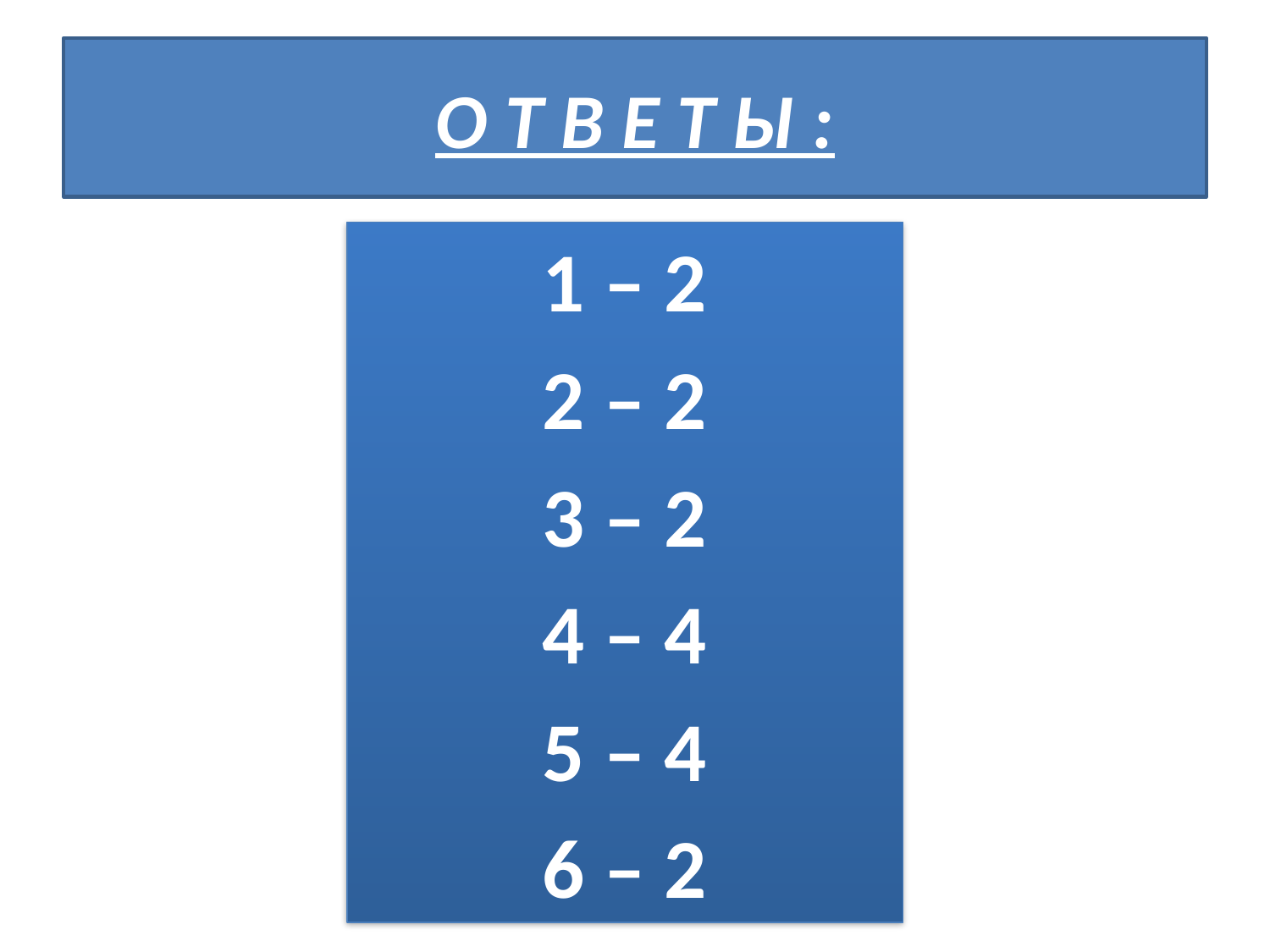

# О Т В Е Т Ы :
1 – 2
2 – 2
3 – 2
4 – 4
5 – 4
6 – 2